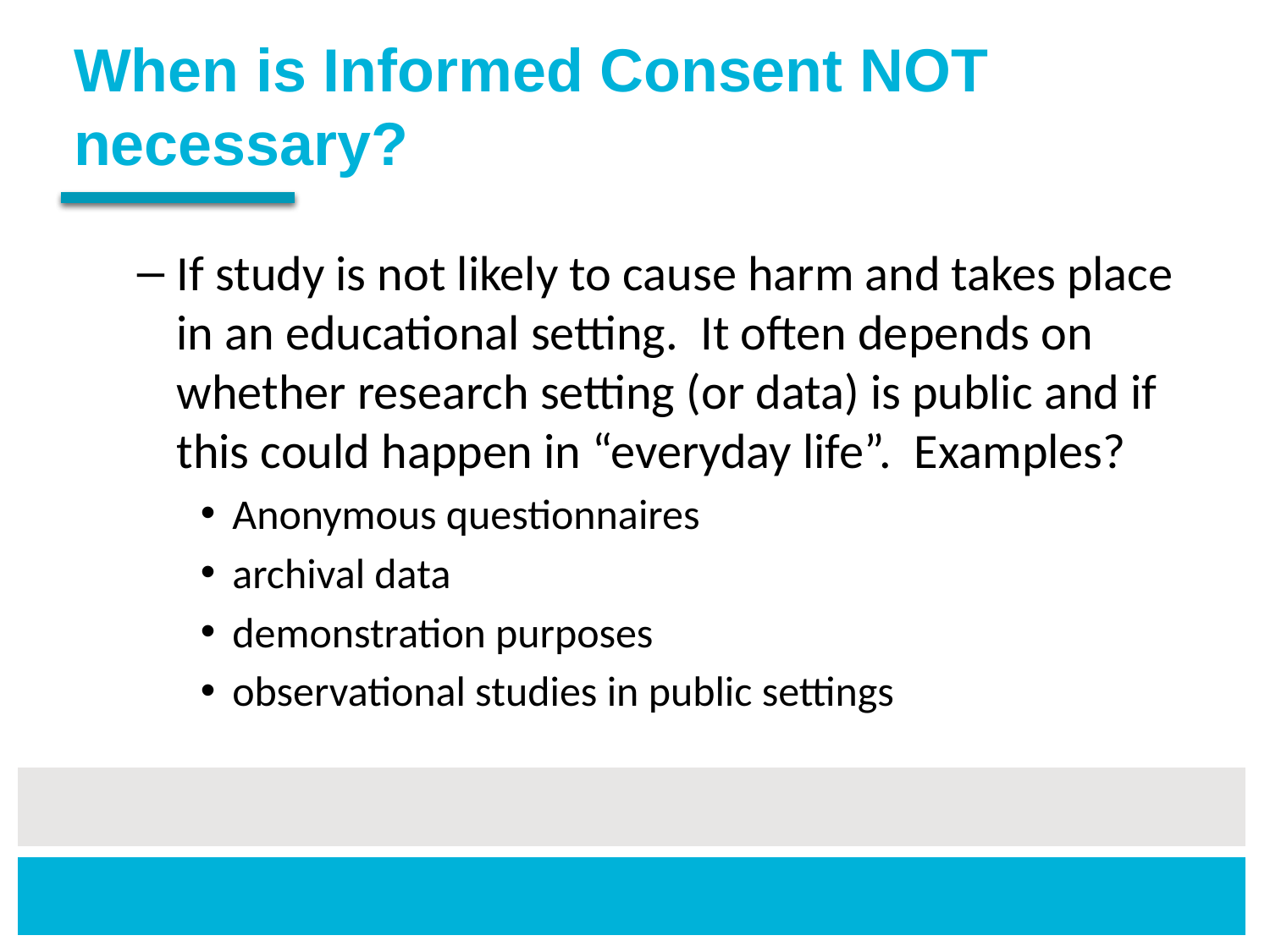

# When is Informed Consent NOT necessary?
If study is not likely to cause harm and takes place in an educational setting.  It often depends on whether research setting (or data) is public and if this could happen in “everyday life”.  Examples?
Anonymous questionnaires
archival data
demonstration purposes
observational studies in public settings